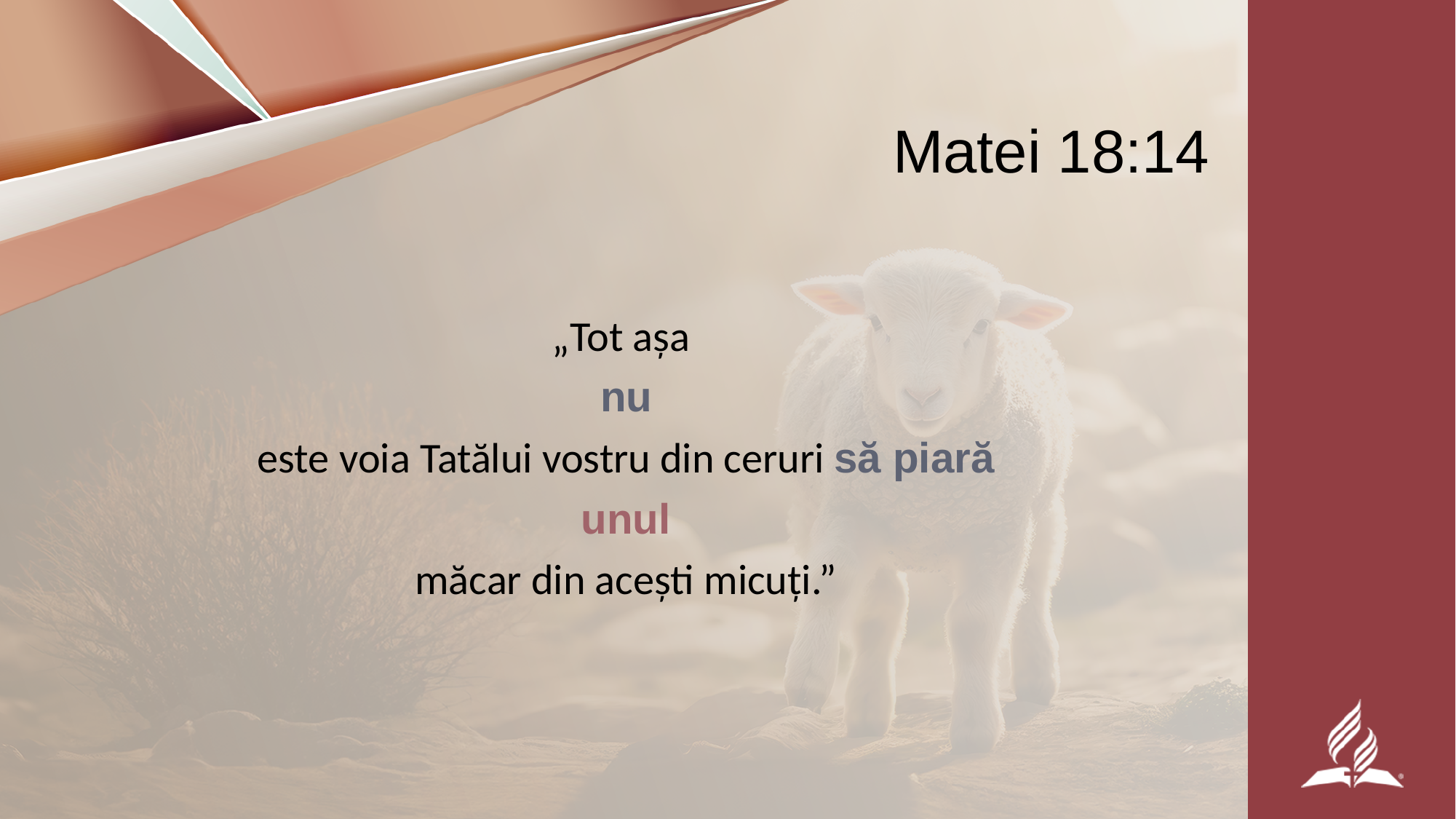

# Matei 18:14
„Tot așa
nu
este voia Tatălui vostru din ceruri să piară
unul
măcar din acești micuți.”